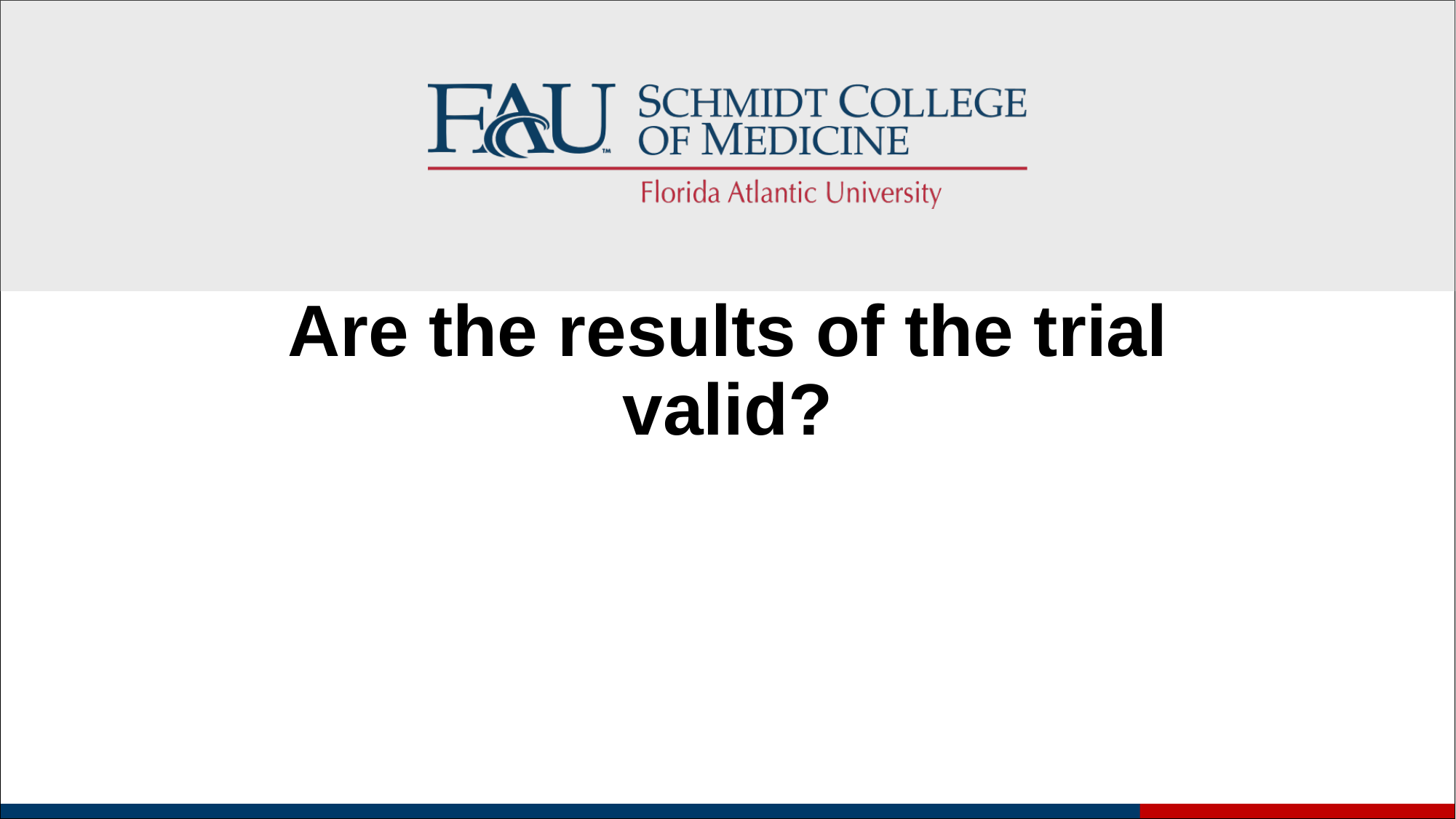

# Are the results of the trial valid?